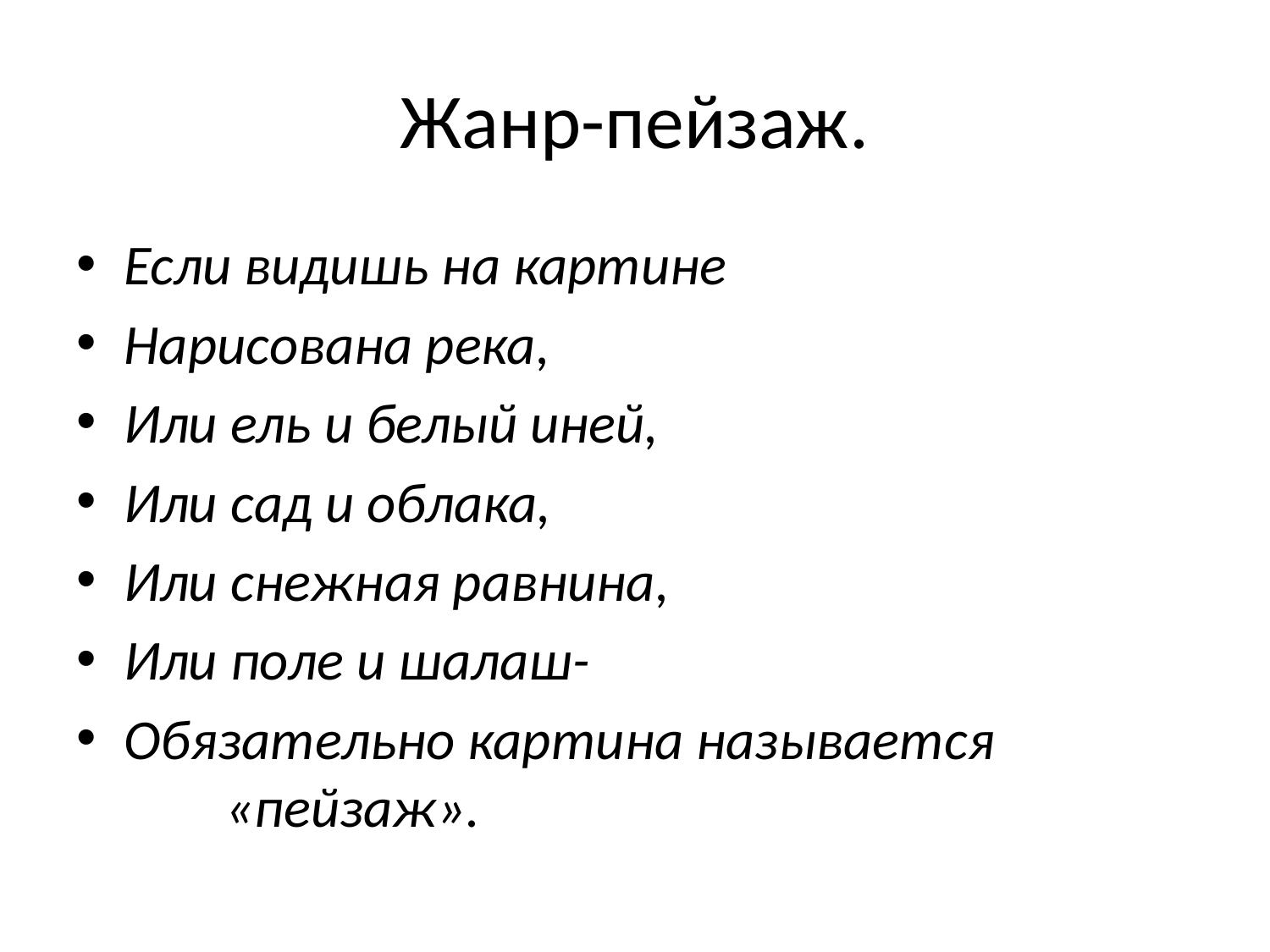

# Жанр-пейзаж.
Если видишь на картине
Нарисована река,
Или ель и белый иней,
Или сад и облака,
Или снежная равнина,
Или поле и шалаш-
Обязательно картина называется                        «пейзаж».